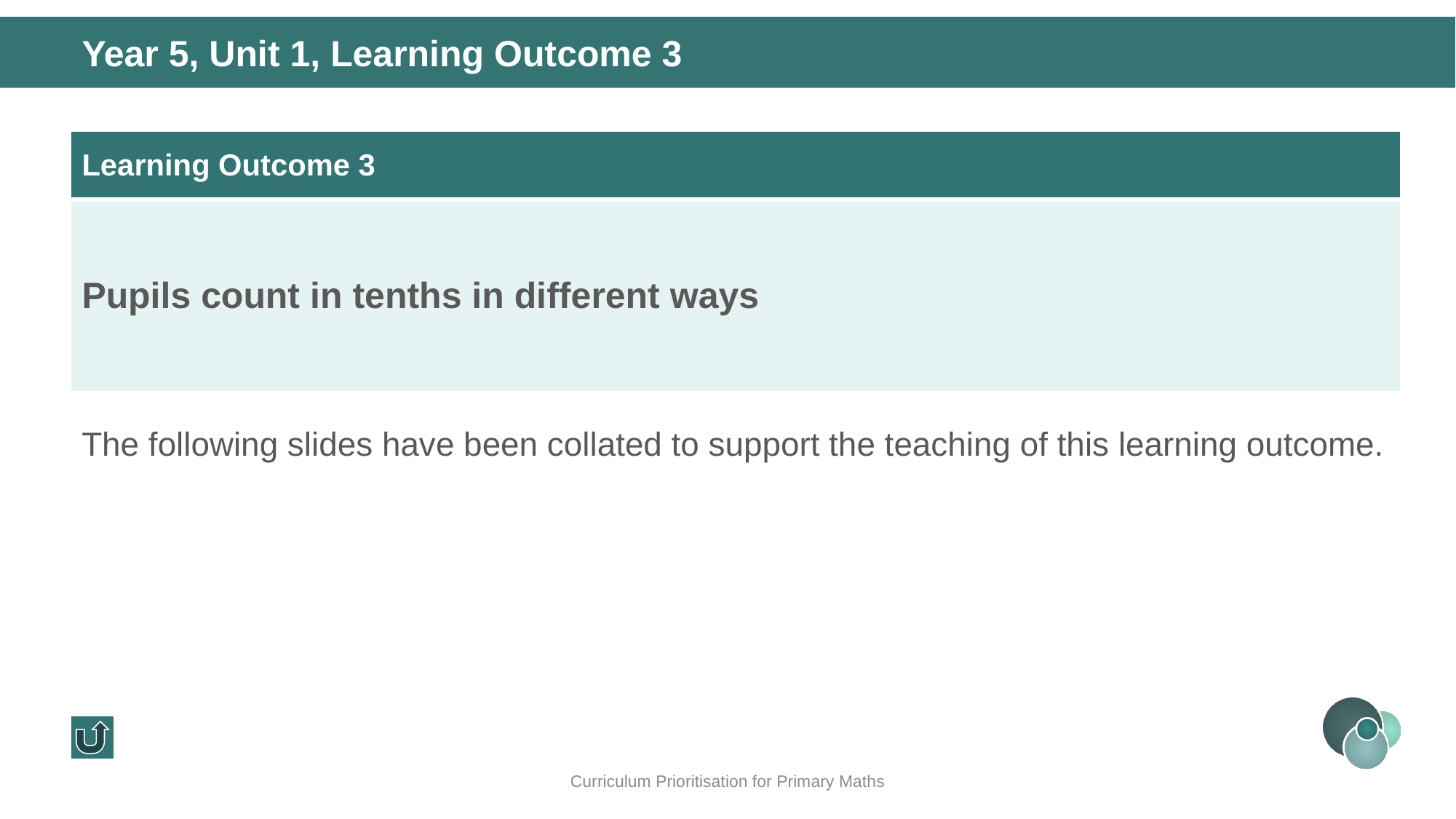

Year 5, Unit 1, Learning Outcome 3
| Learning Outcome 3 |
| --- |
| Pupils count in tenths in different ways |
The following slides have been collated to support the teaching of this learning outcome.

Curriculum Prioritisation for Primary Maths